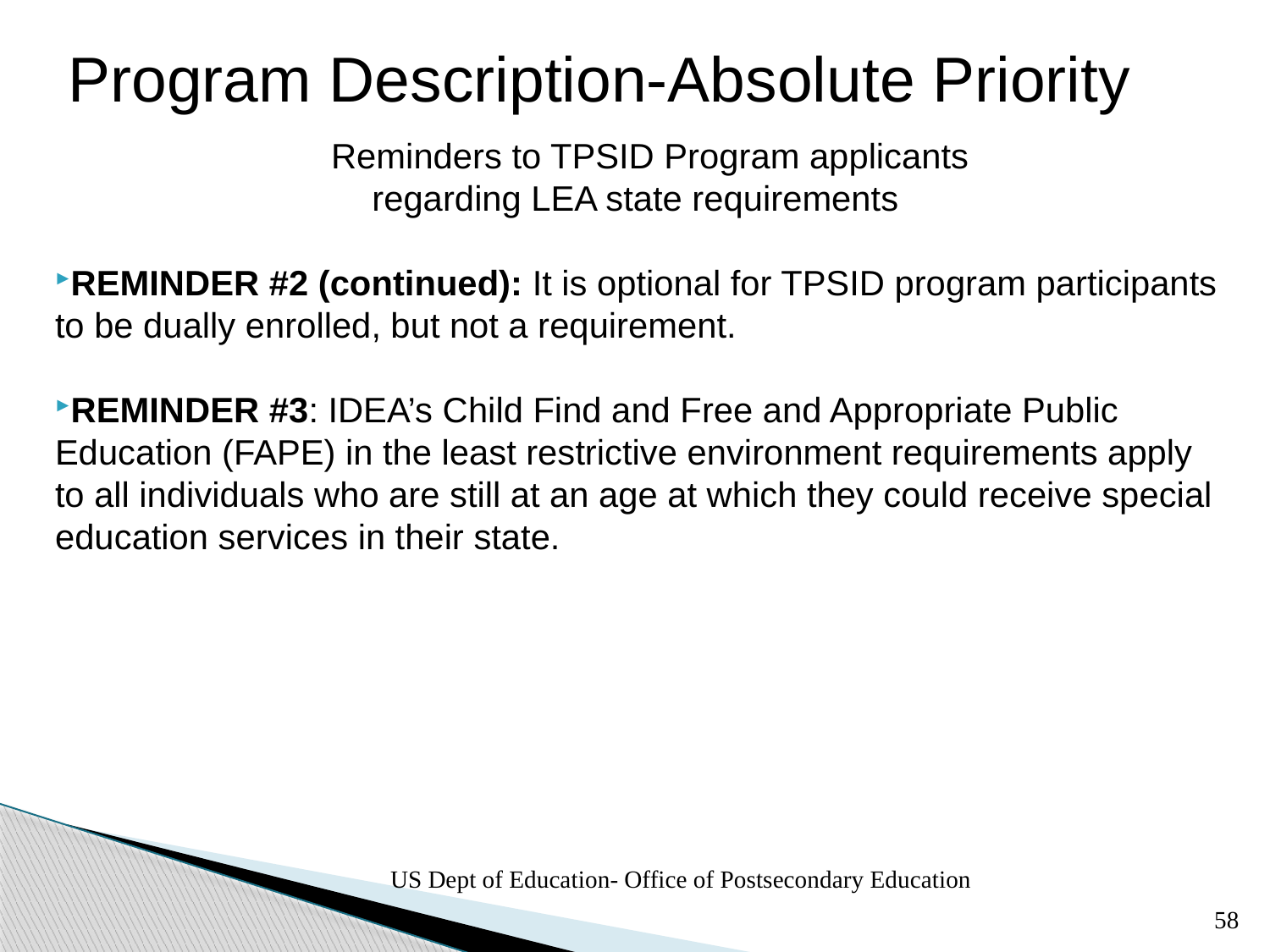

Program Description-Absolute Priority

   Reminders to TPSID Program applicants
regarding LEA state requirements

REMINDER #2 (continued): It is optional for TPSID program participants to be dually enrolled, but not a requirement.

REMINDER #3: IDEA’s Child Find and Free and Appropriate Public Education (FAPE) in the least restrictive environment requirements apply to all individuals who are still at an age at which they could receive special education services in their state.

US Dept of Education- Office of Postsecondary Education
58